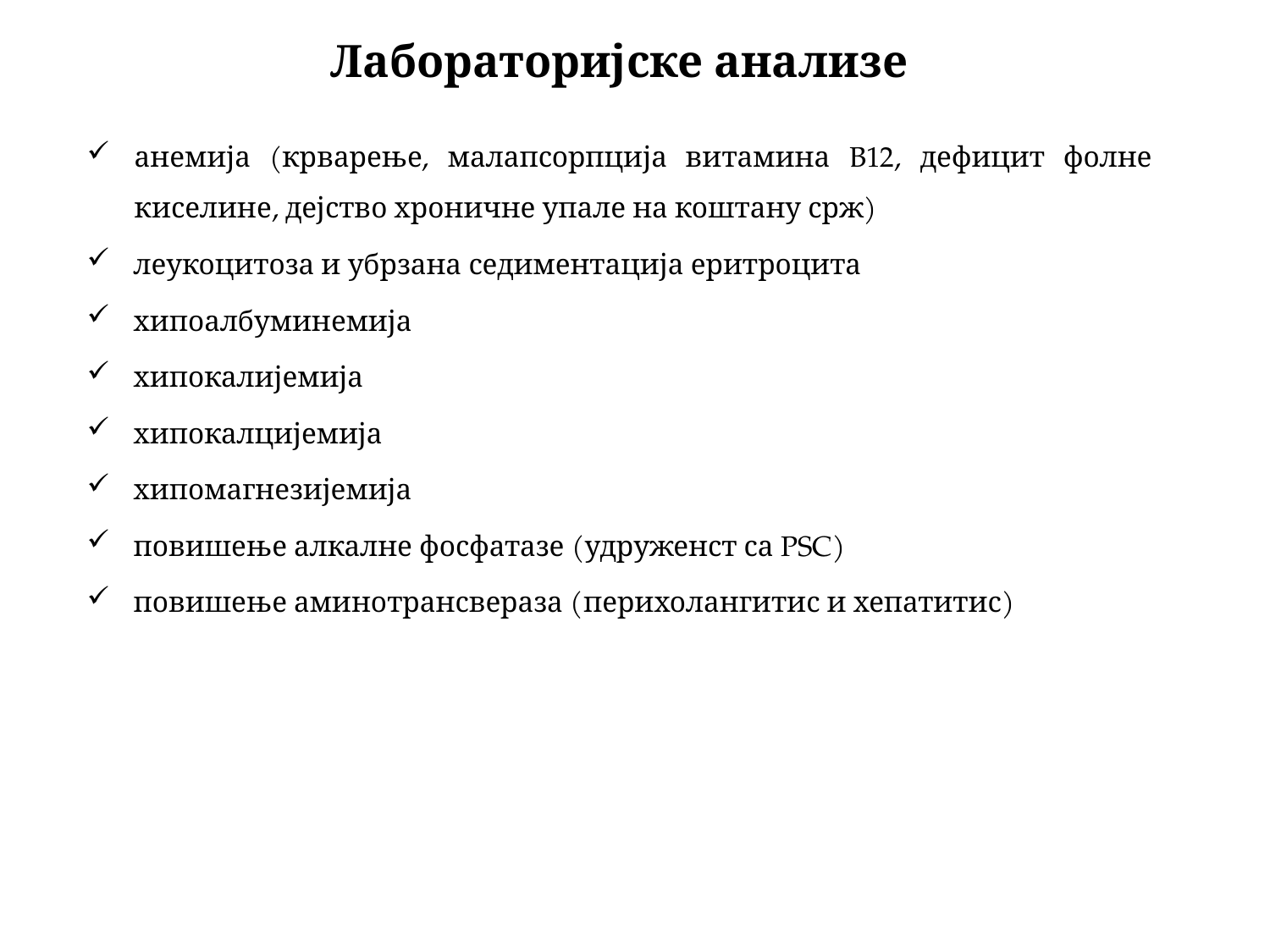

# Лабораторијске анализе
анемија (крварење, малапсорпција витамина B12, дефицит фолне киселине, дејство хроничне упале на коштану срж)
 леукоцитоза и убрзана седиментација еритроцита
 хипоалбуминемија
 хипокалијемија
 хипокалцијемија
 хипомагнезијемија
 повишење алкалне фосфатазе (удруженст са PSC)
 повишење аминотрансвераза (перихолангитис и хепатитис)